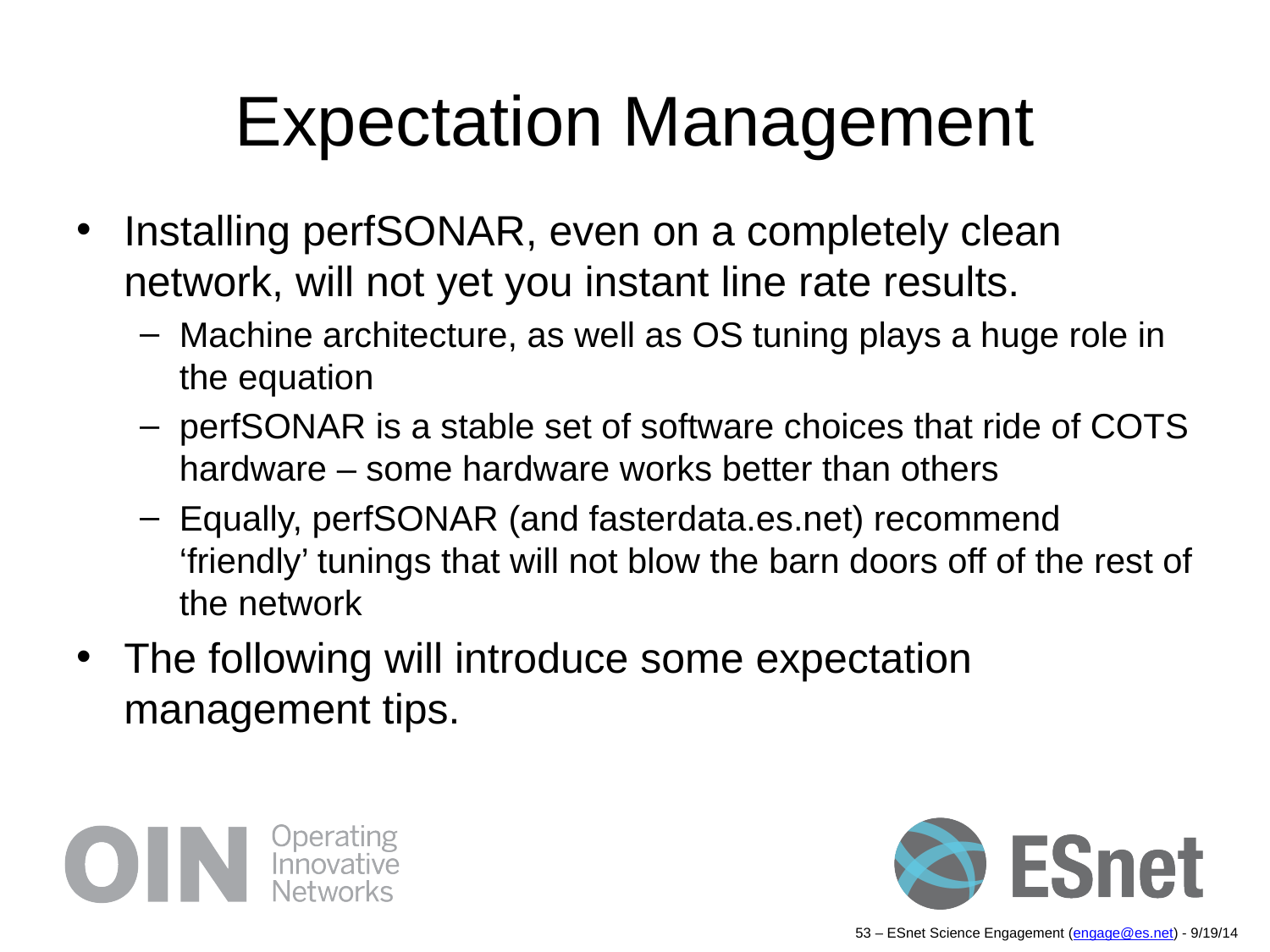

# Expectation Management
Installing perfSONAR, even on a completely clean network, will not yet you instant line rate results.
Machine architecture, as well as OS tuning plays a huge role in the equation
perfSONAR is a stable set of software choices that ride of COTS hardware – some hardware works better than others
Equally, perfSONAR (and fasterdata.es.net) recommend ‘friendly’ tunings that will not blow the barn doors off of the rest of the network
The following will introduce some expectation management tips.
53 – ESnet Science Engagement (engage@es.net) - 9/19/14